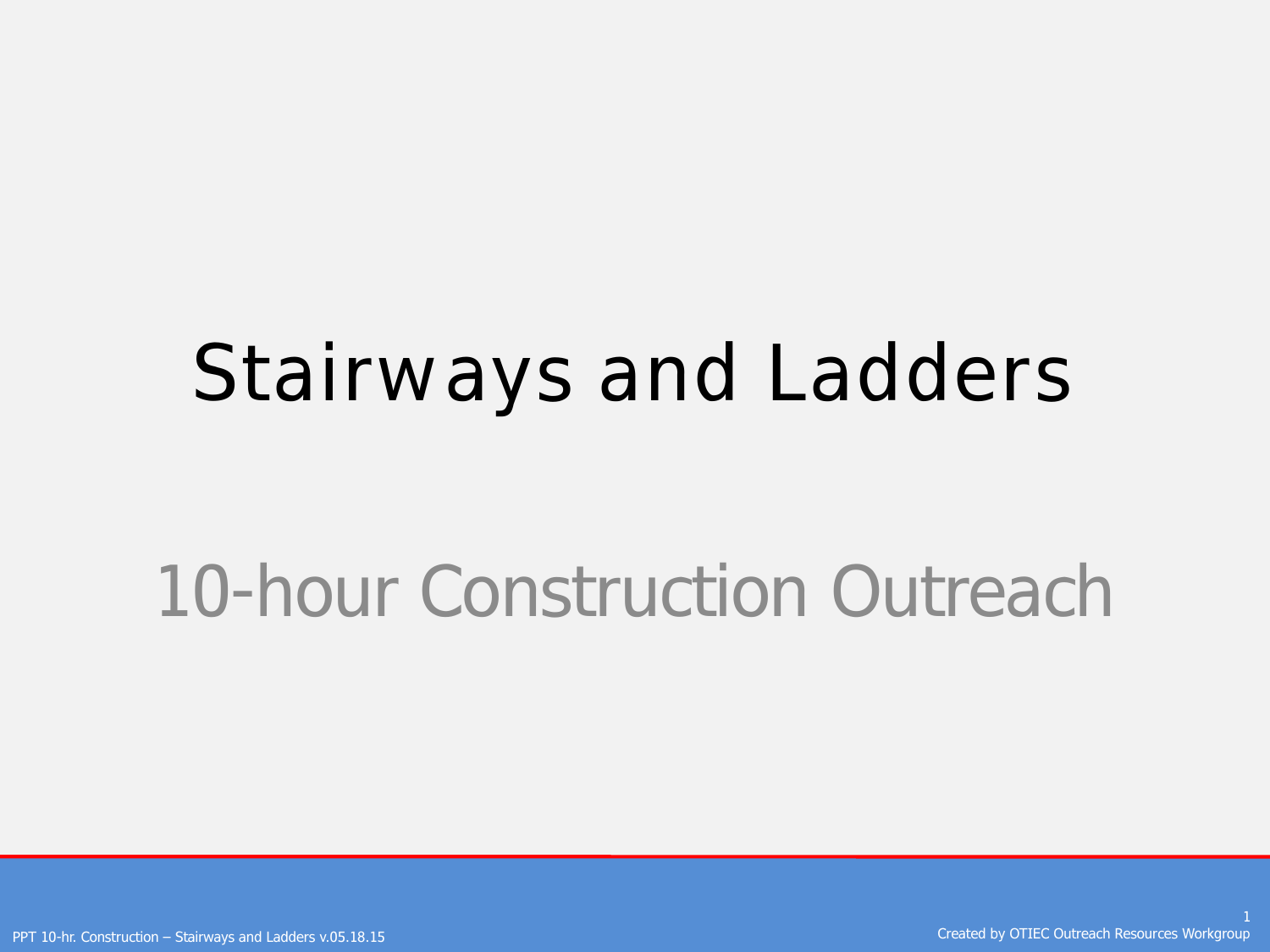

# Stairways and Ladders
10-hour Construction Outreach